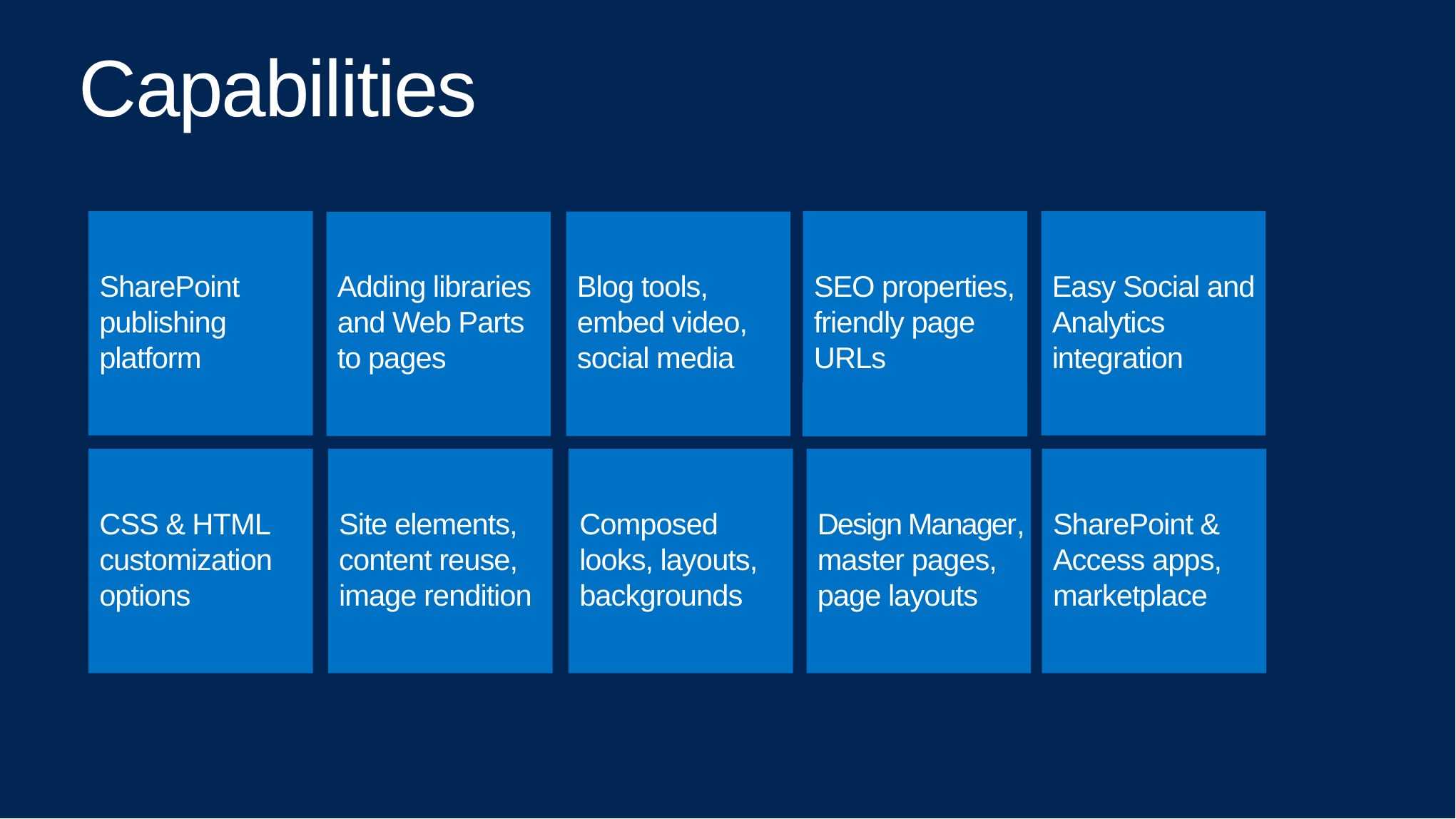

# Capabilities
SharePoint publishing platform
SEO properties, friendly page URLs
Easy Social and Analytics integration
Blog tools, embed video, social media
Adding libraries and Web Parts to pages
Text/Pic
CSS & HTML customization options
Site elements, content reuse, image rendition
Composed looks, layouts, backgrounds
Design Manager, master pages, page layouts
SharePoint & Access apps, marketplace